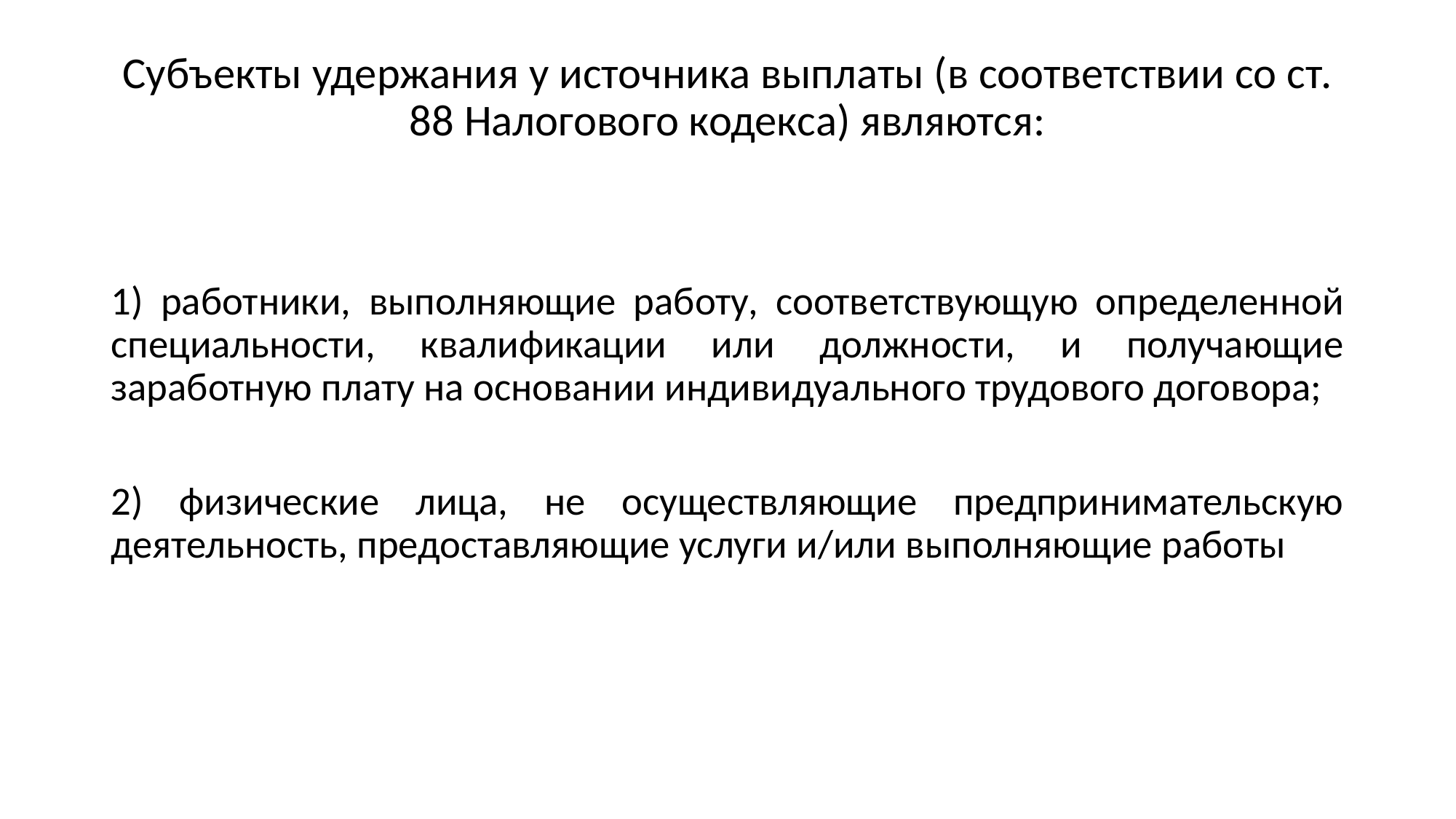

# Субъекты удержания у источника выплаты (в соответствии со ст. 88 Налогового кодекса) являются:

1) работники, выполняющие работу, соответствующую определенной специальности, квалификации или должности, и получающие заработную плату на основании индивидуального трудового договора;

2) физические лица, не осуществляющие предпринимательскую деятельность, предоставляющие услуги и/или выполняющие работы